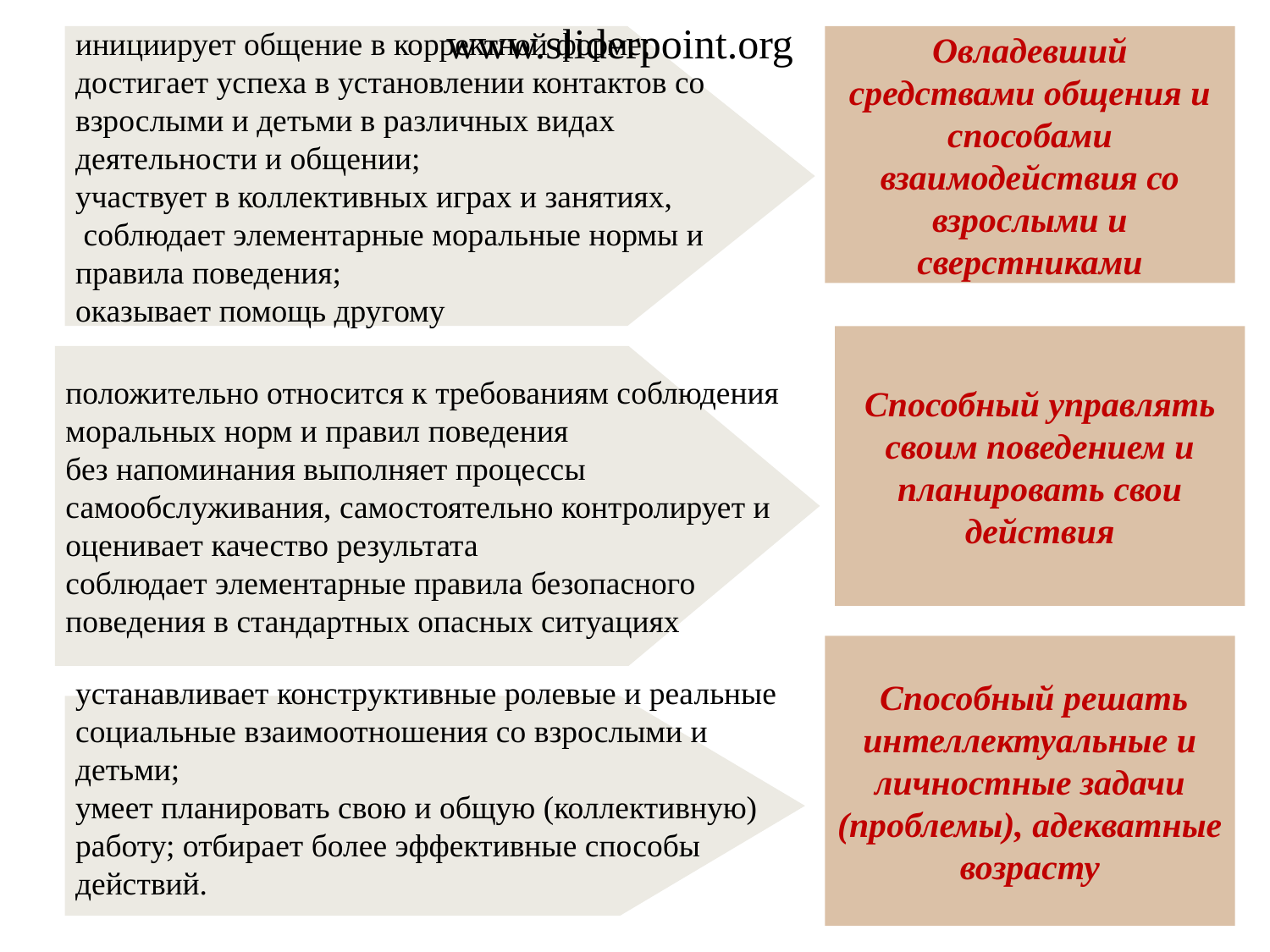

www.sliderpoint.org
инициирует общение в корректной форме;
достигает успеха в установлении контактов со взрослыми и детьми в различных видах деятельности и общении;
участвует в коллективных играх и занятиях,
 соблюдает элементарные моральные нормы и правила поведения;
оказывает помощь другому
Овладевший средствами общения и способами взаимодействия со взрослыми и сверстниками
Способный управлять своим поведением и планировать свои действия
положительно относится к требованиям соблюдения моральных норм и правил поведения
без напоминания выполняет процессы самообслуживания, самостоятельно контролирует и оценивает качество результата
соблюдает элементарные правила безопасного поведения в стандартных опасных ситуациях
 Способный решать интеллектуальные и личностные задачи (проблемы), адекватные возрасту
устанавливает конструктивные ролевые и реальные социальные взаимоотношения со взрослыми и детьми;
умеет планировать свою и общую (коллективную) работу; отбирает более эффективные способы действий.